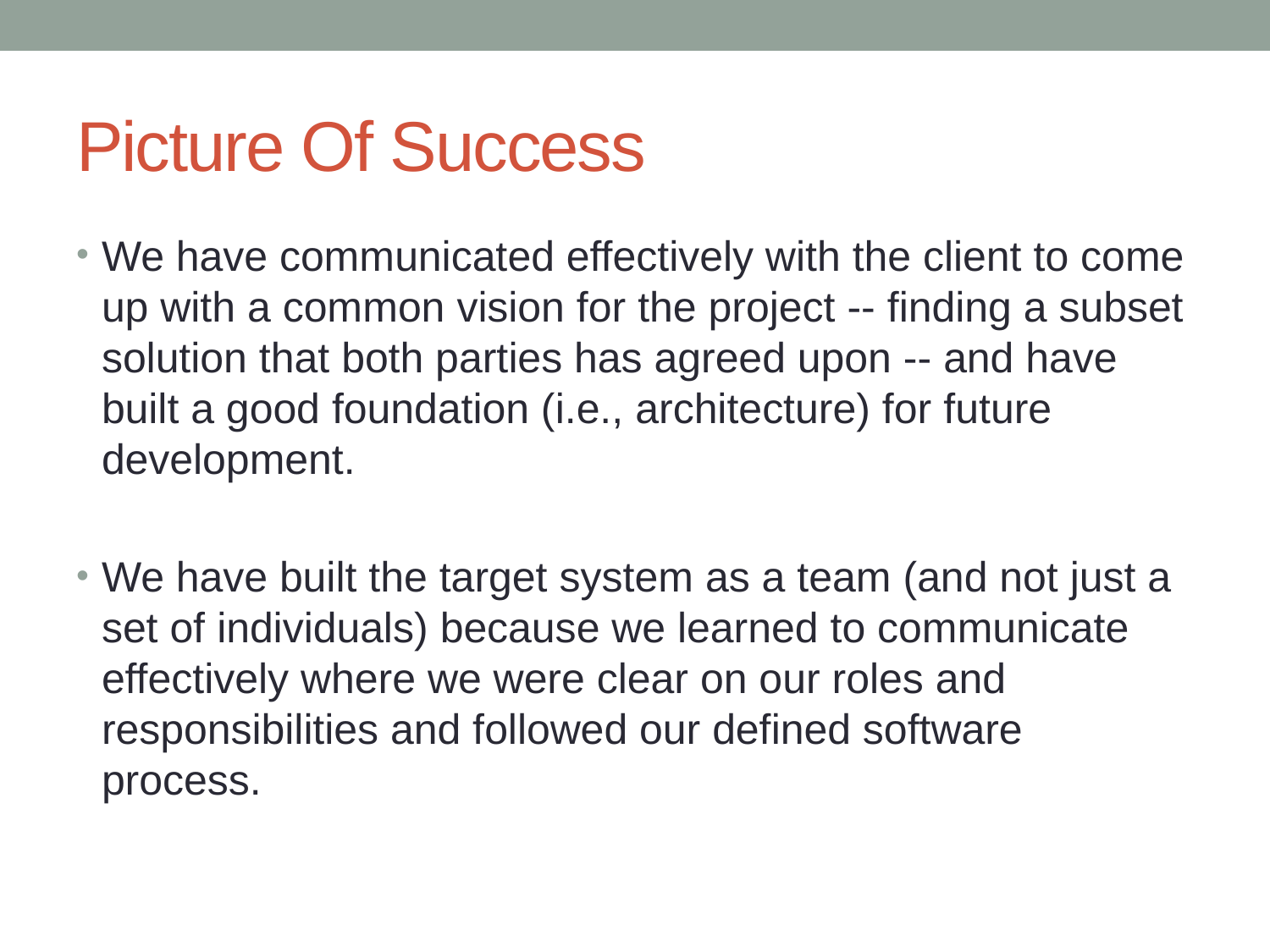

# Picture Of Success
We have communicated effectively with the client to come up with a common vision for the project -- finding a subset solution that both parties has agreed upon -- and have built a good foundation (i.e., architecture) for future development.

We have built the target system as a team (and not just a set of individuals) because we learned to communicate effectively where we were clear on our roles and responsibilities and followed our defined software process.